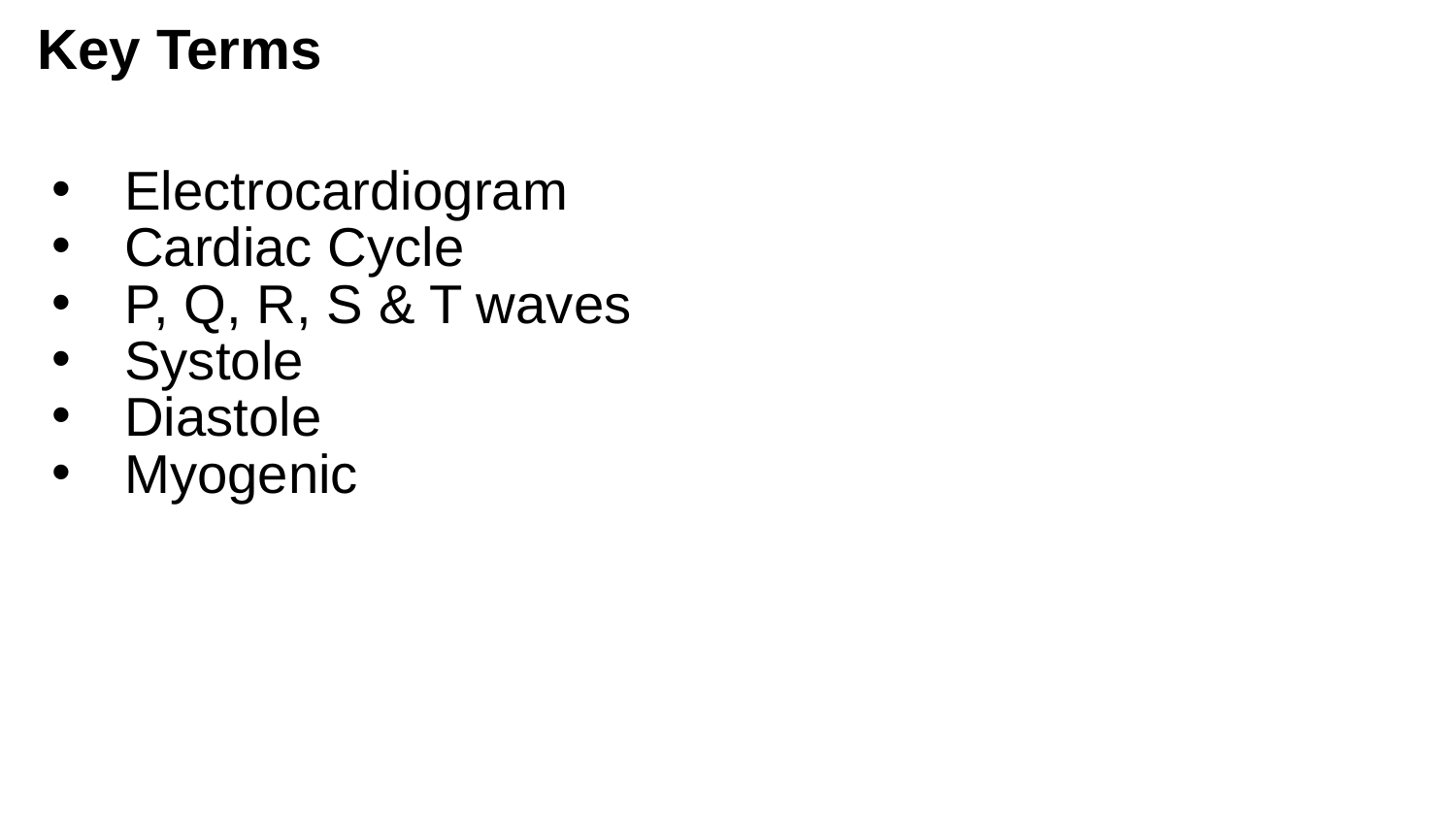

# Key Terms
Electrocardiogram
Cardiac Cycle
P, Q, R, S & T waves
Systole
Diastole
Myogenic